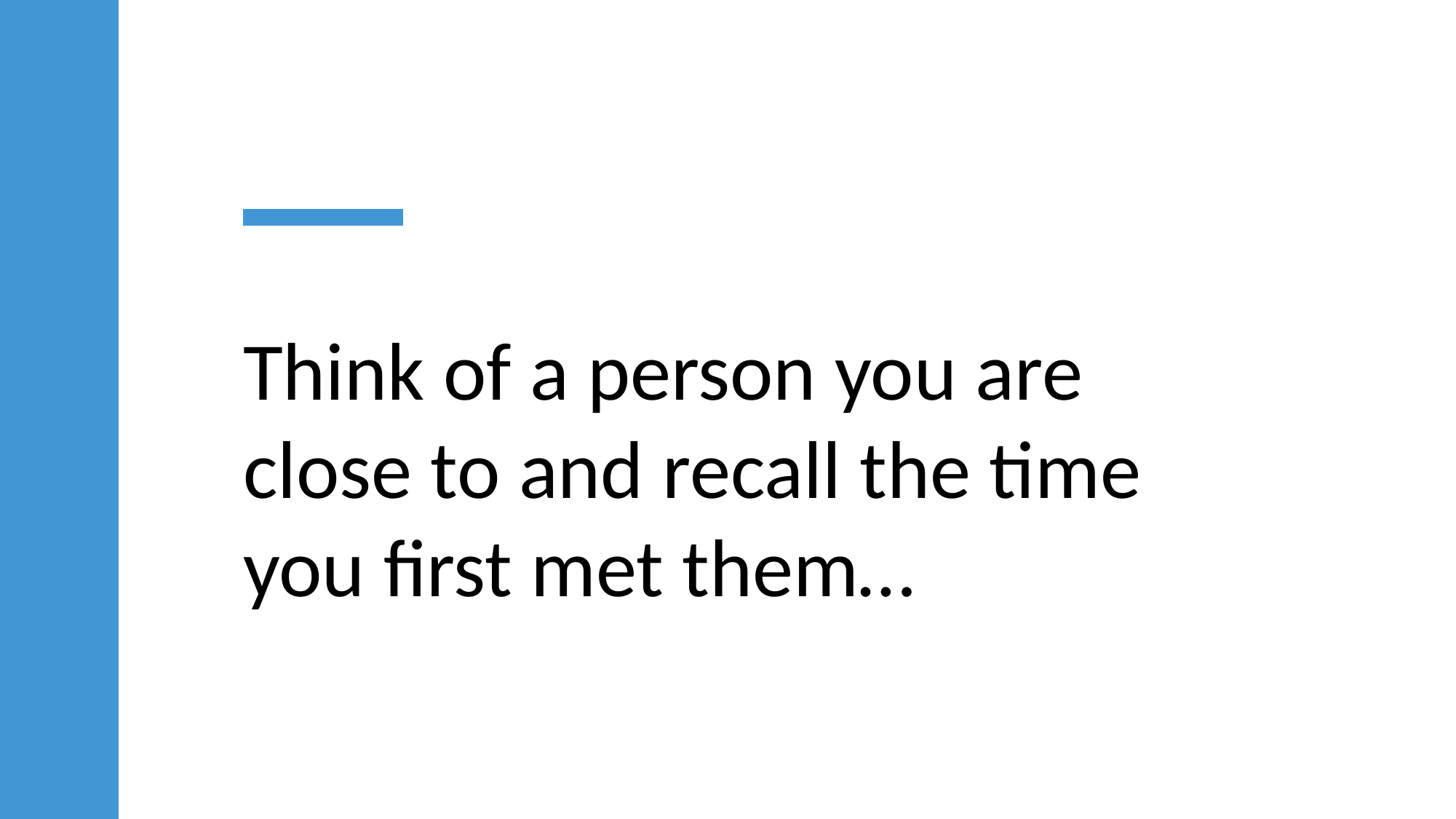

# Think of a person you are close to and recall the time you first met them…